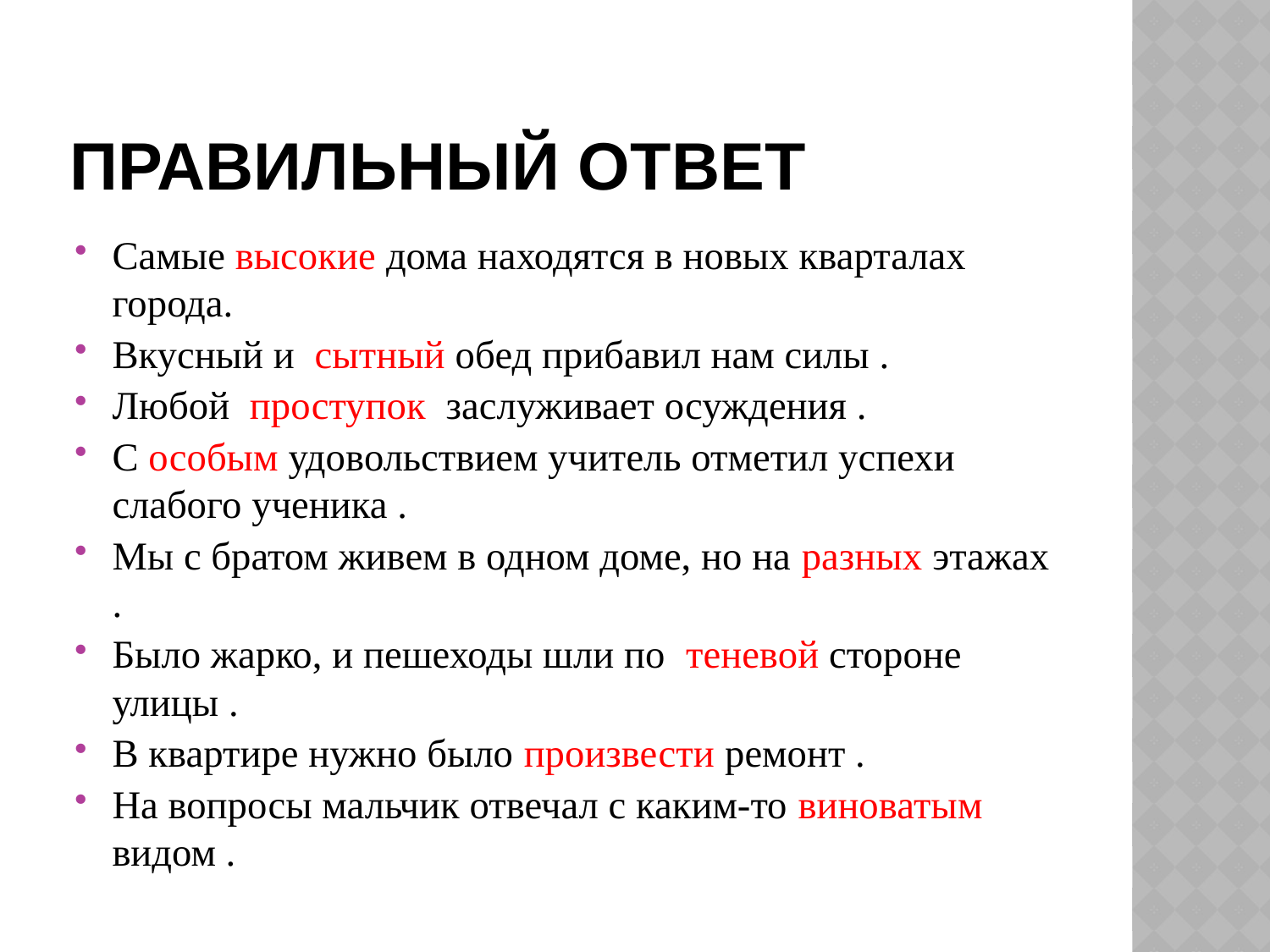

# Правильный ответ
Самые высокие дома находятся в новых кварталах города.
Вкусный и  сытный обед прибавил нам силы .
Любой  проступок  заслуживает осуждения .
С особым удовольствием учитель отметил успехи слабого ученика .
Мы с братом живем в одном доме, но на разных этажах .
Было жарко, и пешеходы шли по  теневой стороне улицы .
В квартире нужно было произвести ремонт .
На вопросы мальчик отвечал с каким-то виноватым видом .